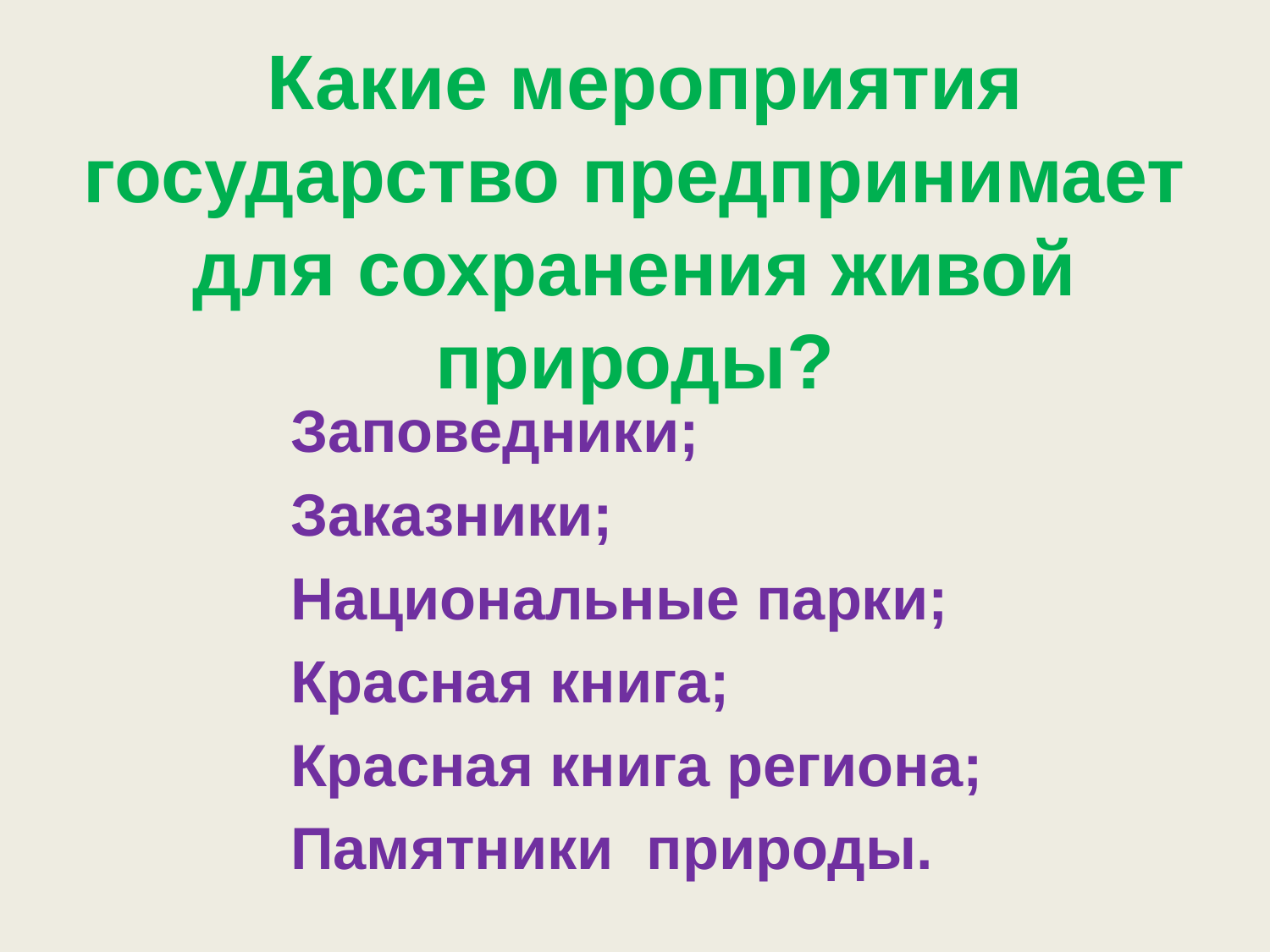

# Какие мероприятия государство предпринимает для сохранения живой природы?
Заповедники;
Заказники;
Национальные парки;
Красная книга;
Красная книга региона;
Памятники  природы.